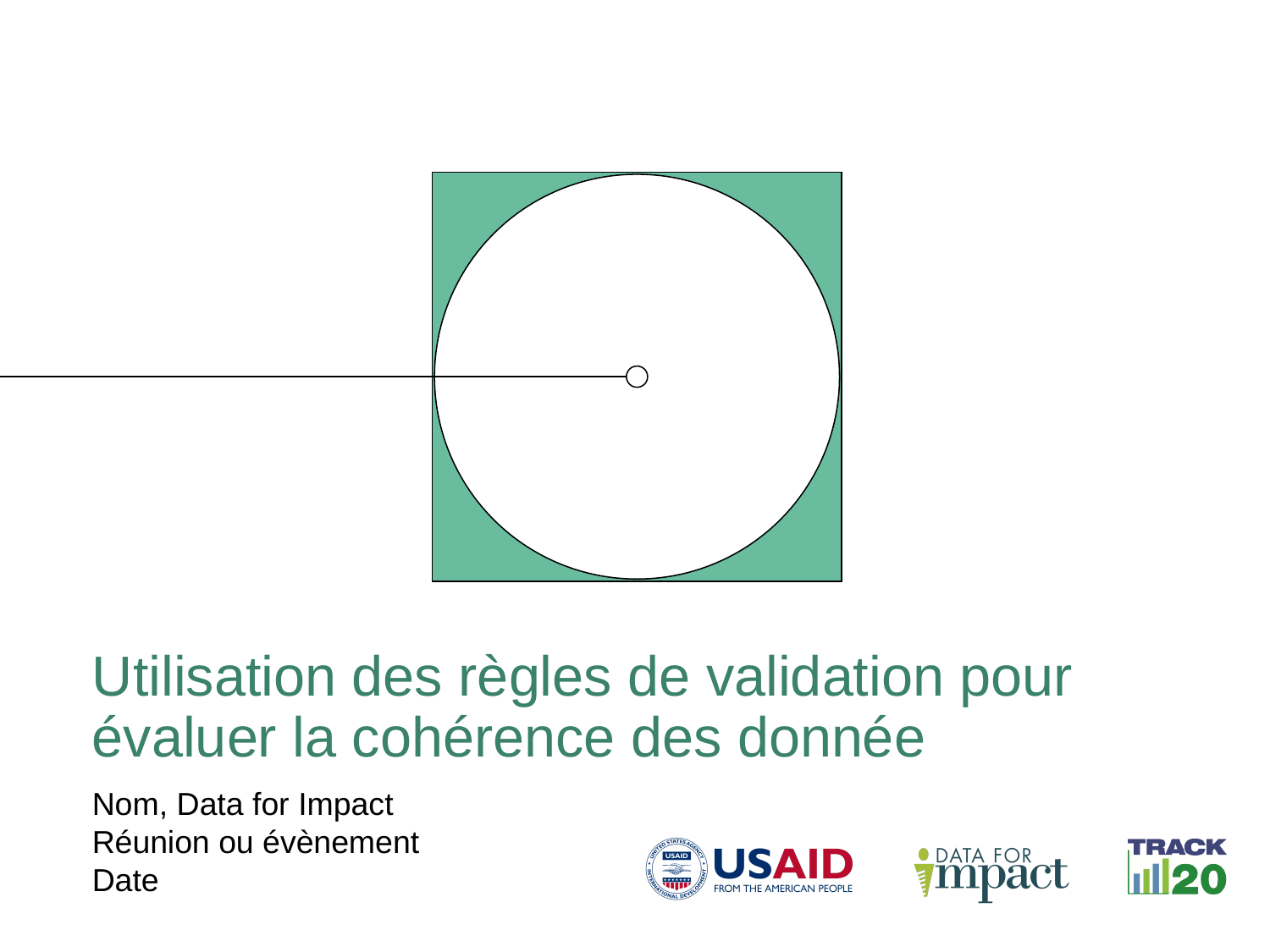

Utilisation des règles de validation pour évaluer la cohérence des donnée
Nom, Data for Impact
Réunion ou évènement
Date